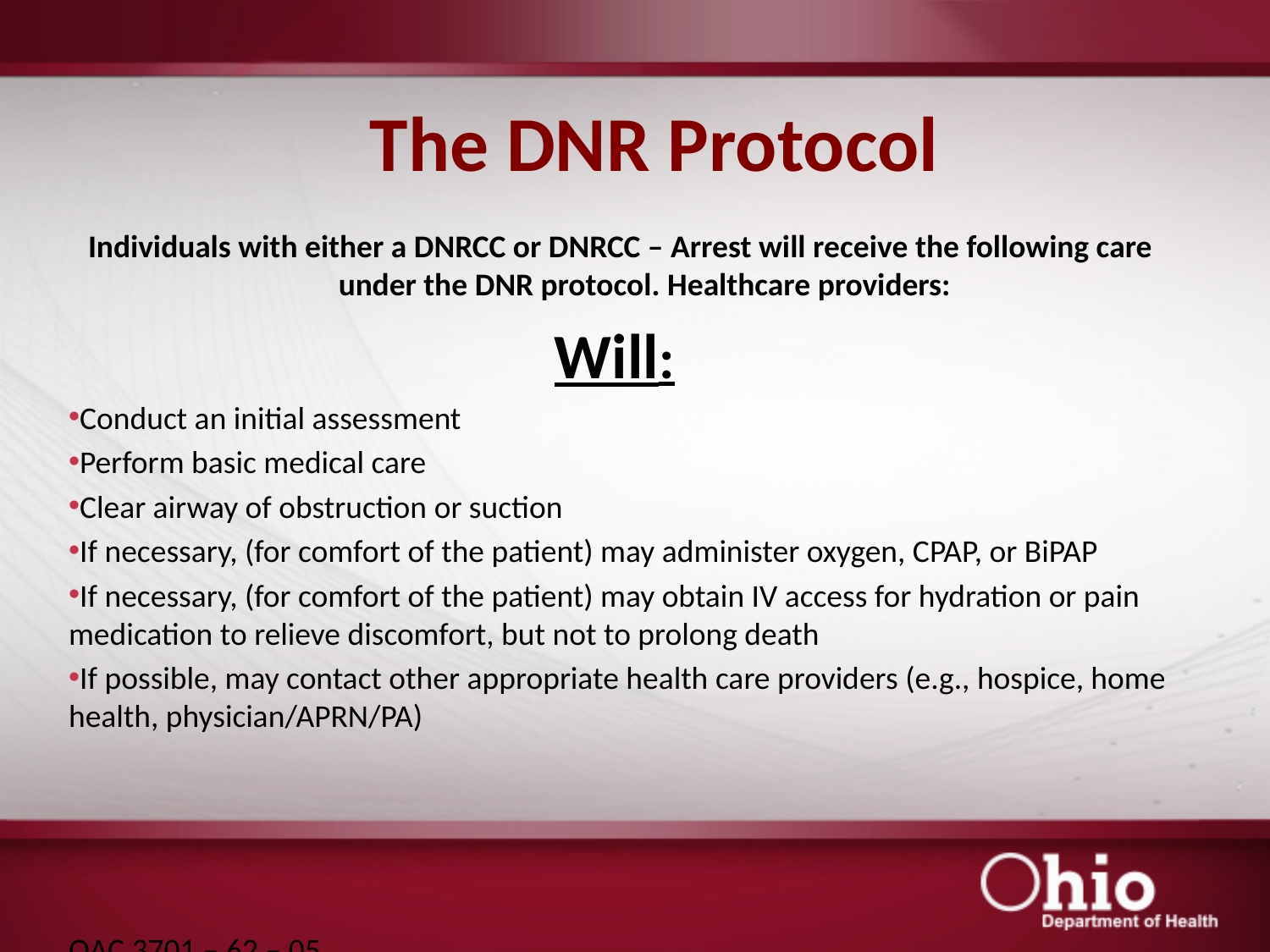

# The DNR Protocol
Individuals with either a DNRCC or DNRCC – Arrest will receive the following care under the DNR protocol. Healthcare providers:
Will:
Conduct an initial assessment
Perform basic medical care
Clear airway of obstruction or suction
If necessary, (for comfort of the patient) may administer oxygen, CPAP, or BiPAP
If necessary, (for comfort of the patient) may obtain IV access for hydration or pain medication to relieve discomfort, but not to prolong death
If possible, may contact other appropriate health care providers (e.g., hospice, home health, physician/APRN/PA)

OAC 3701 – 62 – 05